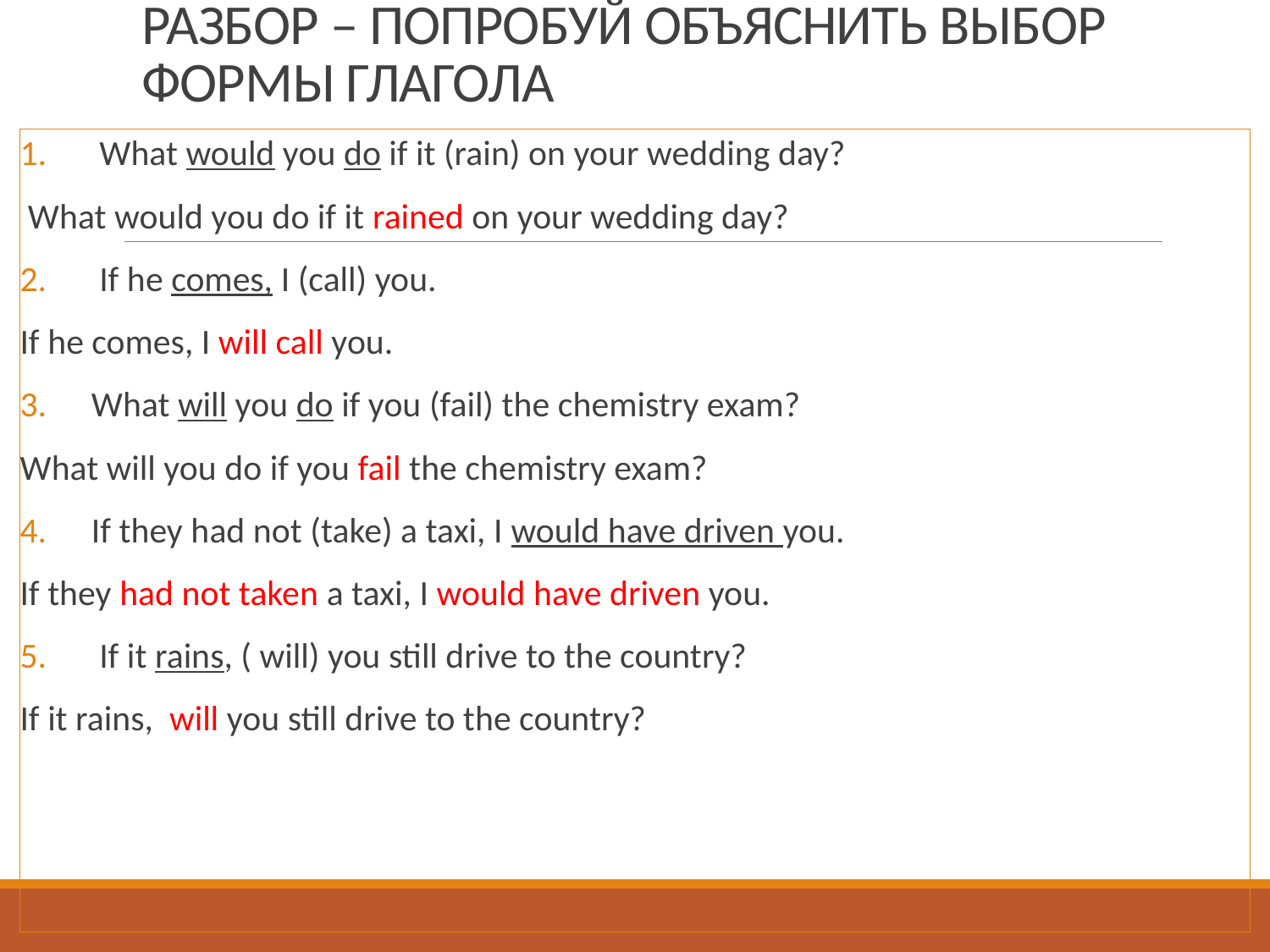

# РАЗБОР – ПОПРОБУЙ ОБЪЯСНИТЬ ВЫБОР ФОРМЫ ГЛАГОЛА
 What would you do if it (rain) on your wedding day?
 What would you do if it rained on your wedding day?
 If he comes, I (call) you.
If he comes, I will call you.
What will you do if you (fail) the chemistry exam?
What will you do if you fail the chemistry exam?
If they had not (take) a taxi, I would have driven you.
If they had not taken a taxi, I would have driven you.
 If it rains, ( will) you still drive to the country?
If it rains,  will you still drive to the country?